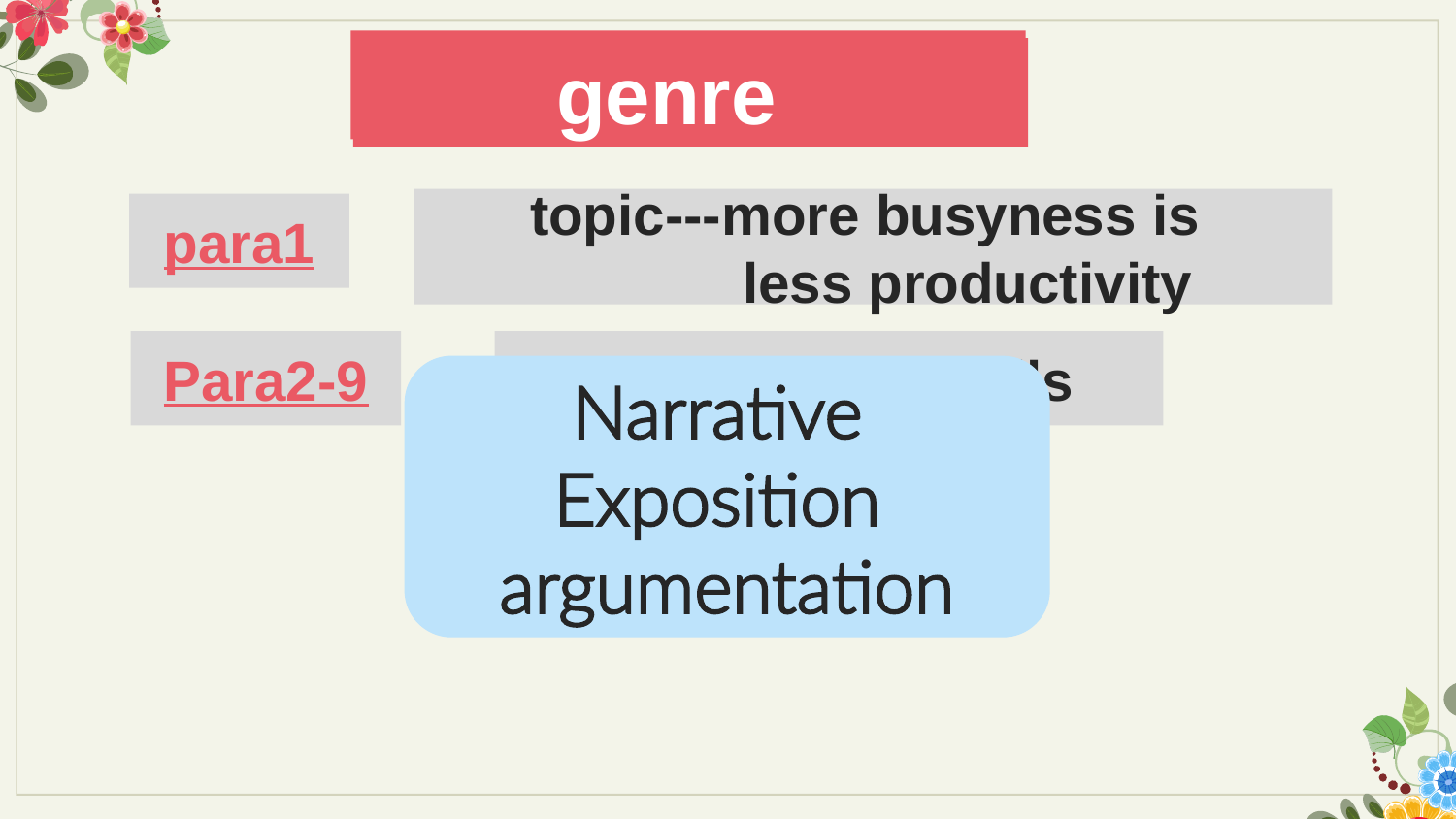

argumentation
         genre
topic---more busyness is
            less productivity
para1
Para2-9
supporting details
Narrative
Exposition
argumentation